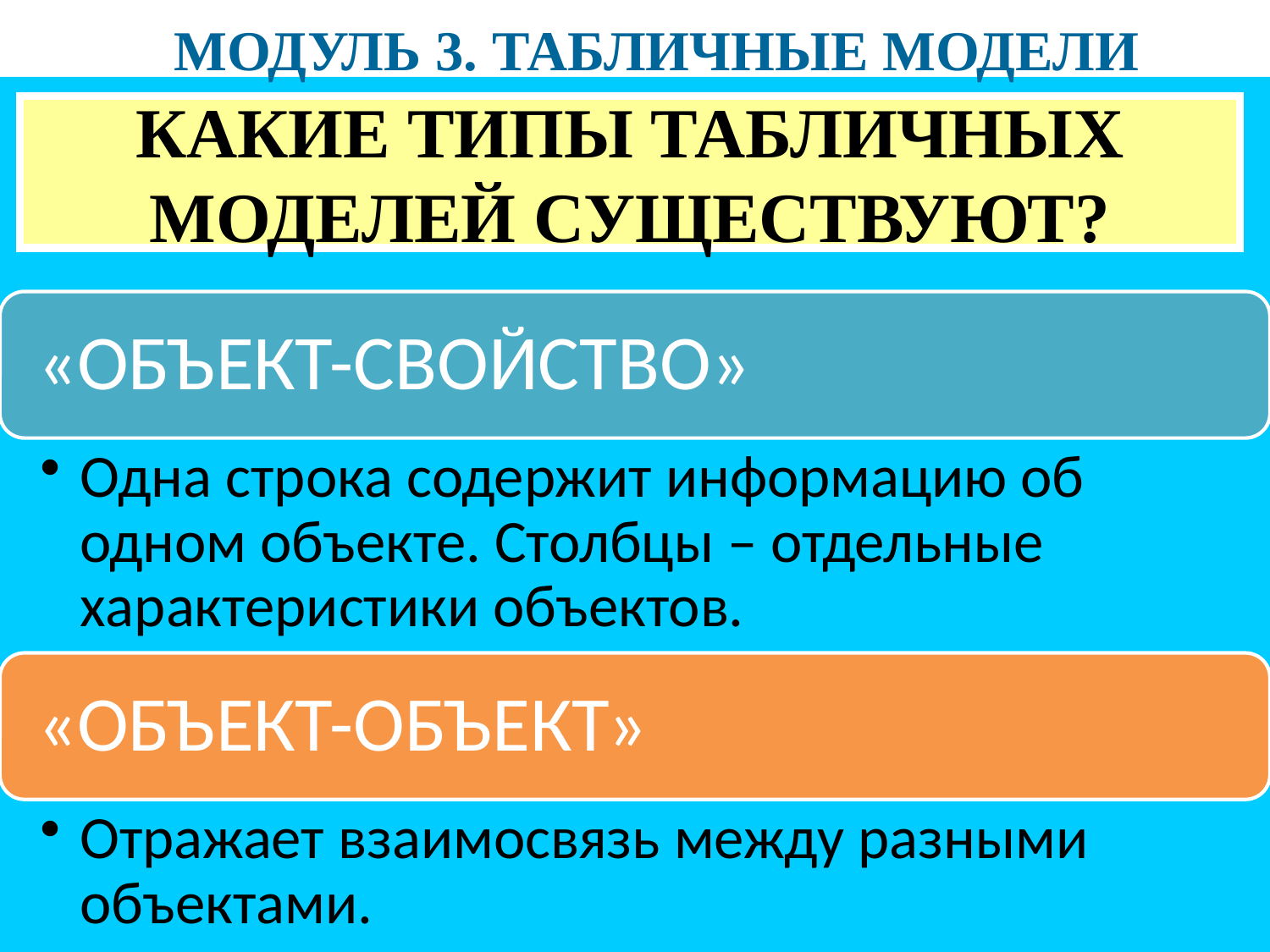

МОДУЛЬ 3. ТАБЛИЧНЫЕ МОДЕЛИ

КАКИЕ ТИПЫ ТАБЛИЧНЫХ
МОДЕЛЕЙ СУЩЕСТВУЮТ?
«ОБЪЕКТ-СВОЙСТВО»
Одна строка содержит информацию об одном объекте. Столбцы – отдельные характеристики объектов.
«ОБЪЕКТ-ОБЪЕКТ»
Отражает взаимосвязь между разными объектами.